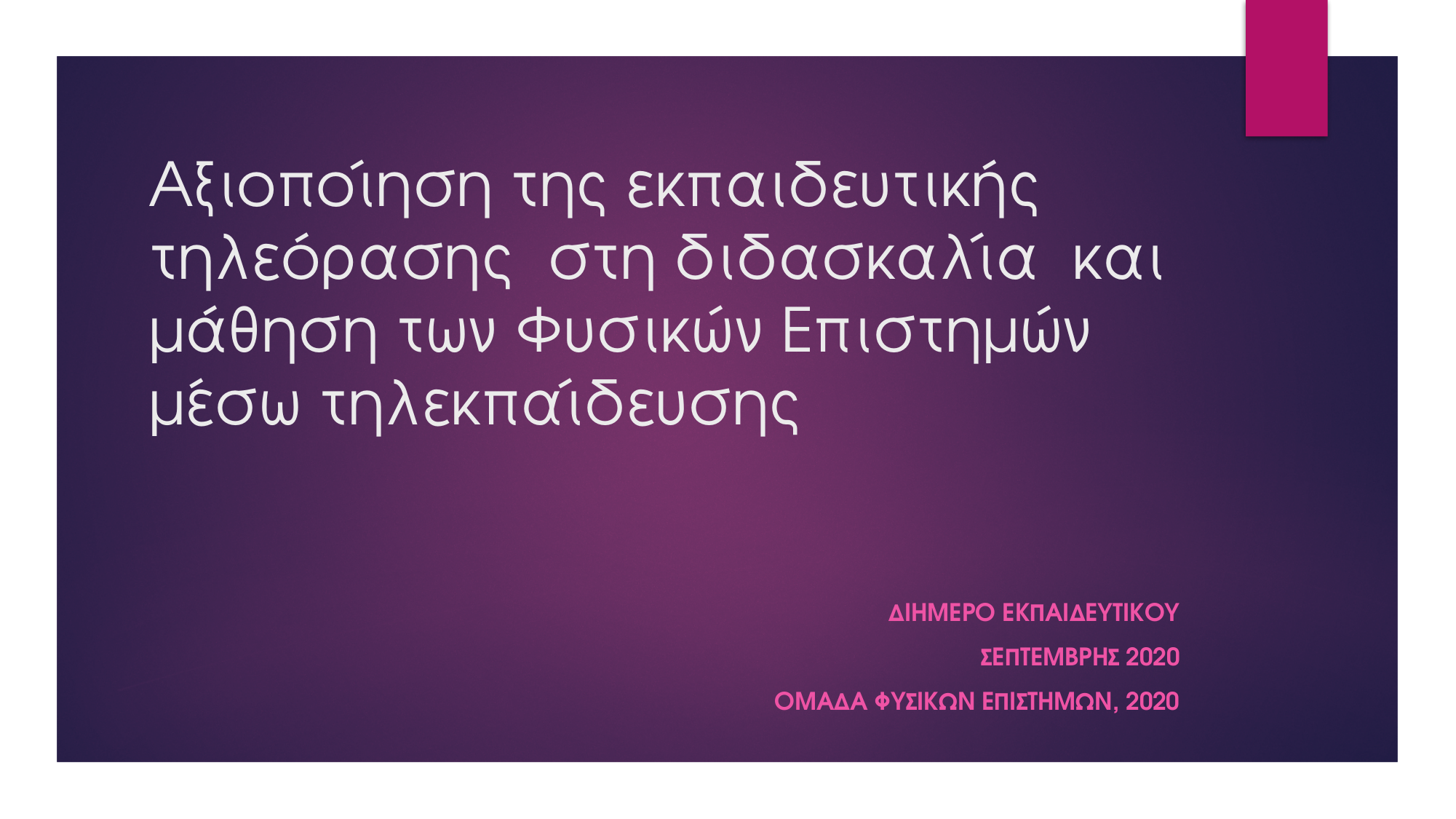

# Αξιοποίηση της εκπαιδευτικής τηλεόρασης  στη διδασκαλία  και μάθηση των Φυσικών Επιστημών μέσω τηλεκπαίδευσης
Διημερο εκπαιδευτικου
Σεπτεμβρησ 2020
ΟΜΑΔΑ ΦΥΣΙΚΩΝ ΕΠΙΣΤΗΜΩΝ, 2020